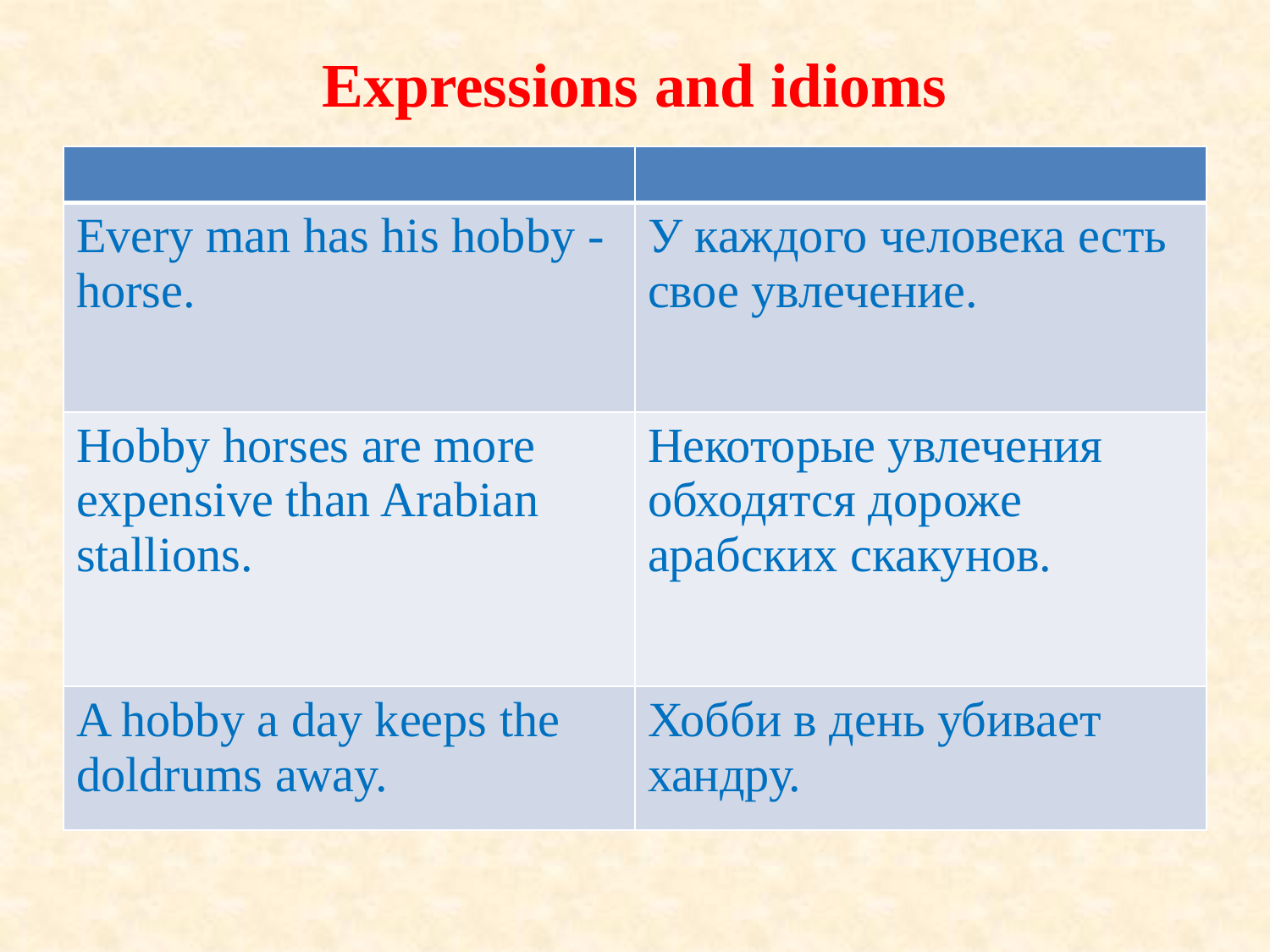

# Expressions and idioms
|  |  |
| --- | --- |
| Every man has his hobby - horse. | У каждого человека есть свое увлечение. |
| Hobby horses are more expensive than Arabian stallions. | Некоторые увлечения обходятся дороже арабских скакунов. |
| A hobby a day keeps the doldrums away. | Хобби в день убивает хандру. |